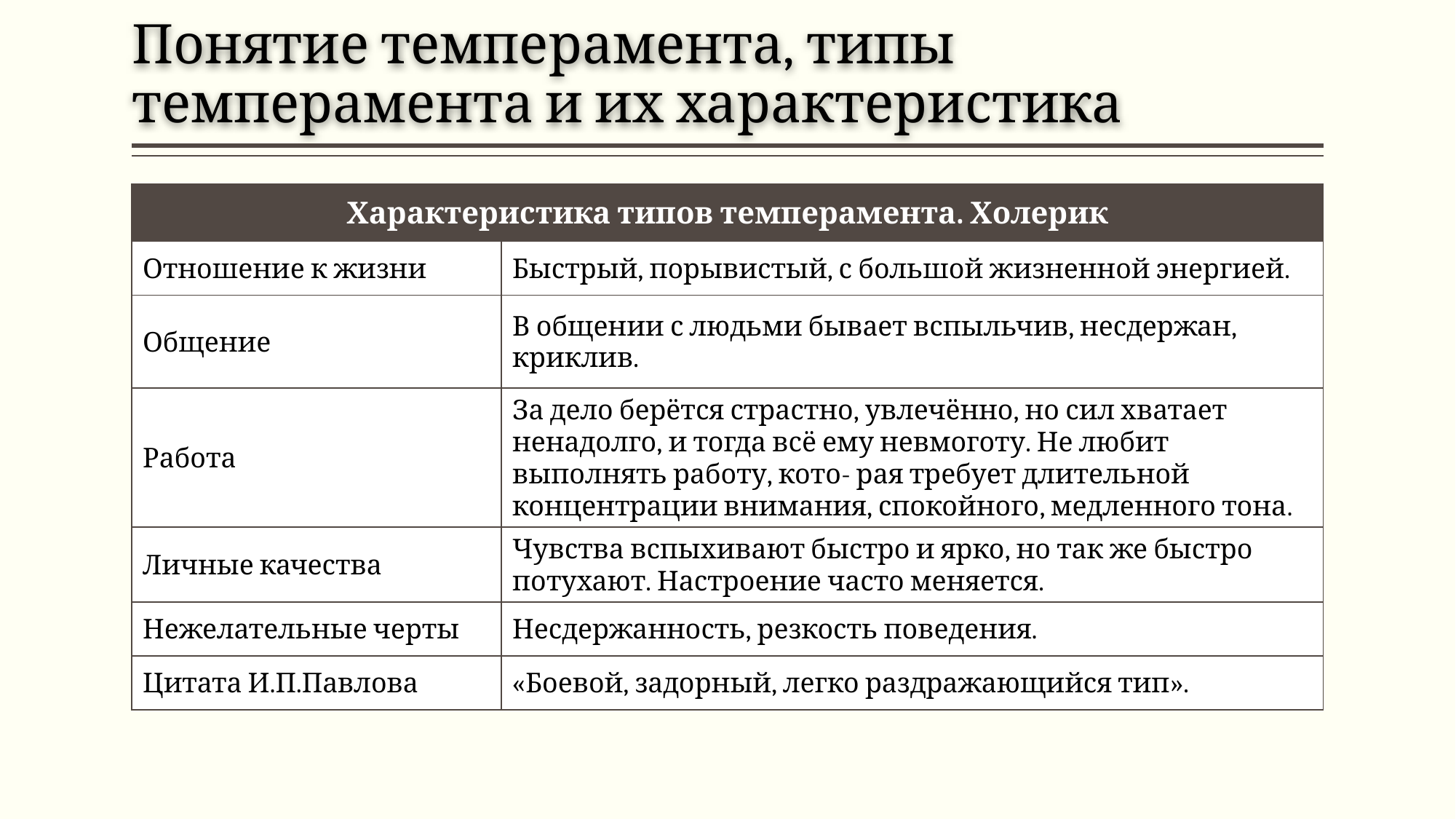

# Понятие темперамента, типы темперамента и их характеристика
| Характеристика типов темперамента. Холерик |  |
| --- | --- |
| Отношение к жизни | Быстрый, порывистый, с большой жизненной энергией. |
| Общение | В общении с людьми бывает вспыльчив, несдержан, криклив. |
| Работа | За дело берётся страстно, увлечённо, но сил хватает ненадолго, и тогда всё ему невмоготу. Не любит выполнять работу, кото- рая требует длительной концентрации внимания, спокойного, медленного тона. |
| Личные качества | Чувства вспыхивают быстро и ярко, но так же быстро потухают. Настроение часто меняется. |
| Нежелательные черты | Несдержанность, резкость поведения. |
| Цитата И.П.Павлова | «Боевой, задорный, легко раздражающийся тип». |